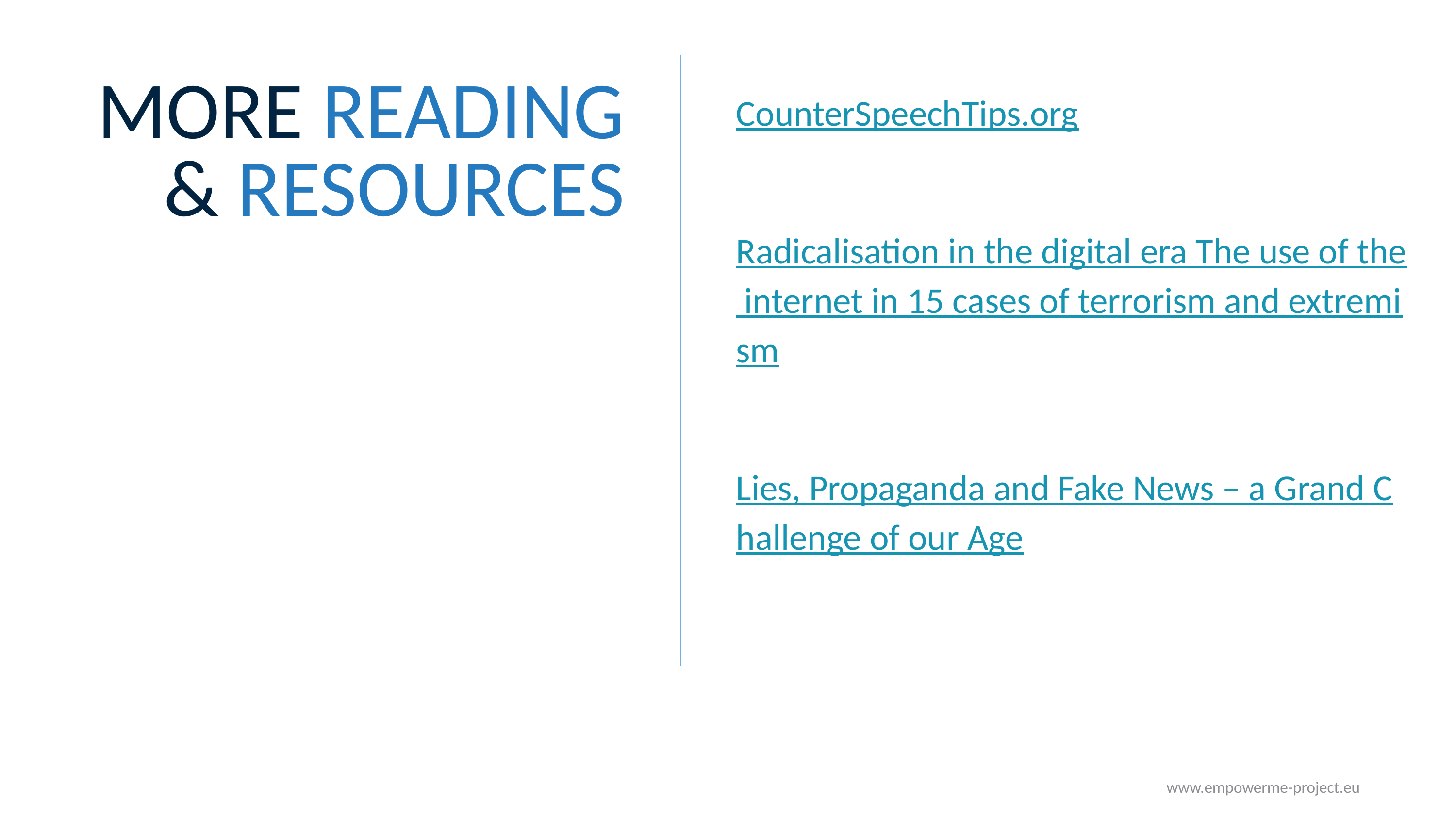

MORE READING & RESOURCES
CounterSpeechTips.org

Radicalisation in the digital era The use of the internet in 15 cases of terrorism and extremism

Lies, Propaganda and Fake News – a Grand Challenge of our Age

www.empowerme-project.eu